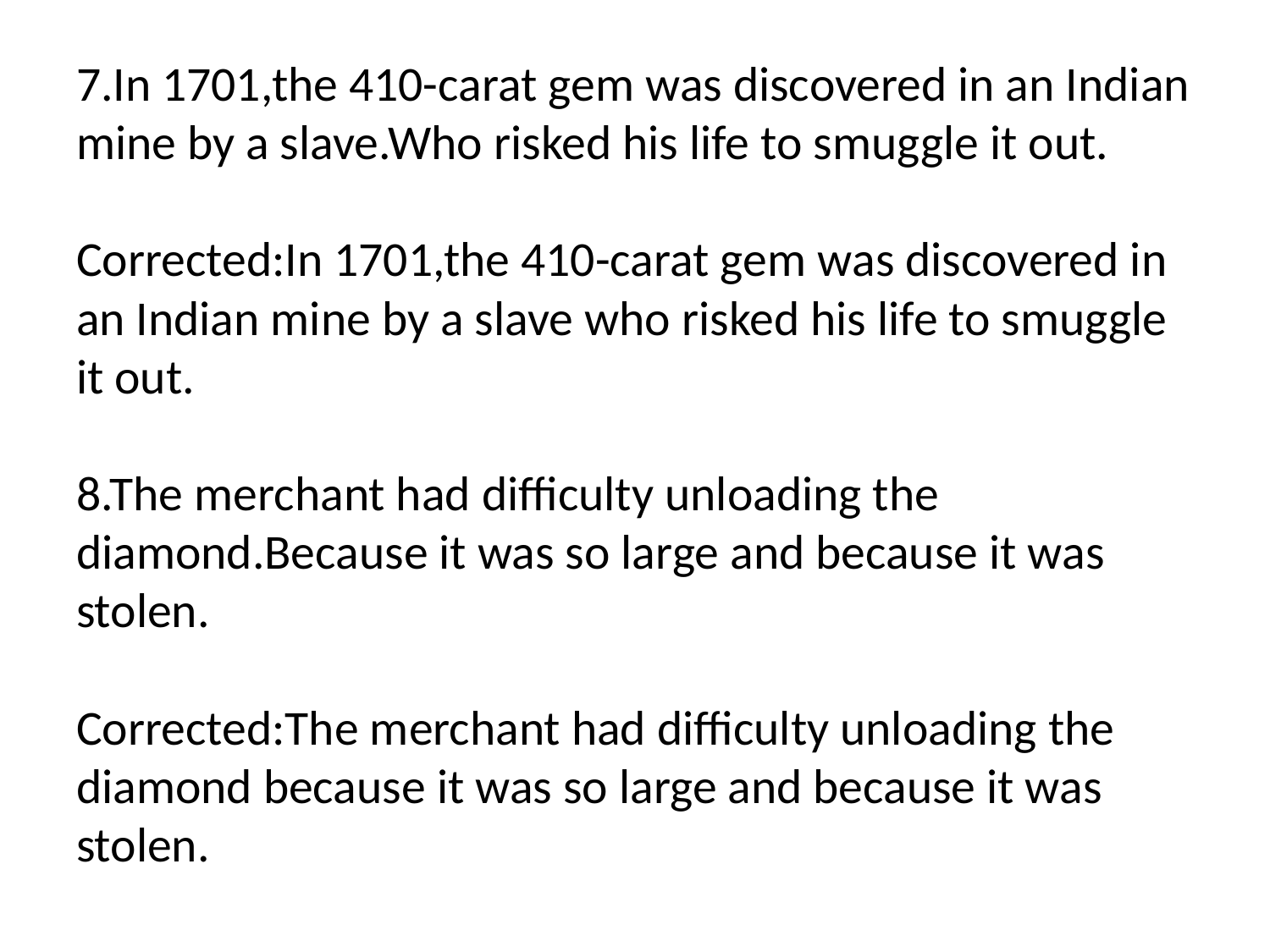

# 7.In 1701,the 410-carat gem was discovered in an Indian mine by a slave.Who risked his life to smuggle it out. Corrected:In 1701,the 410-carat gem was discovered in an Indian mine by a slave who risked his life to smuggle it out. 8.The merchant had difficulty unloading the diamond.Because it was so large and because it was stolen. Corrected:The merchant had difficulty unloading the diamond because it was so large and because it was stolen.